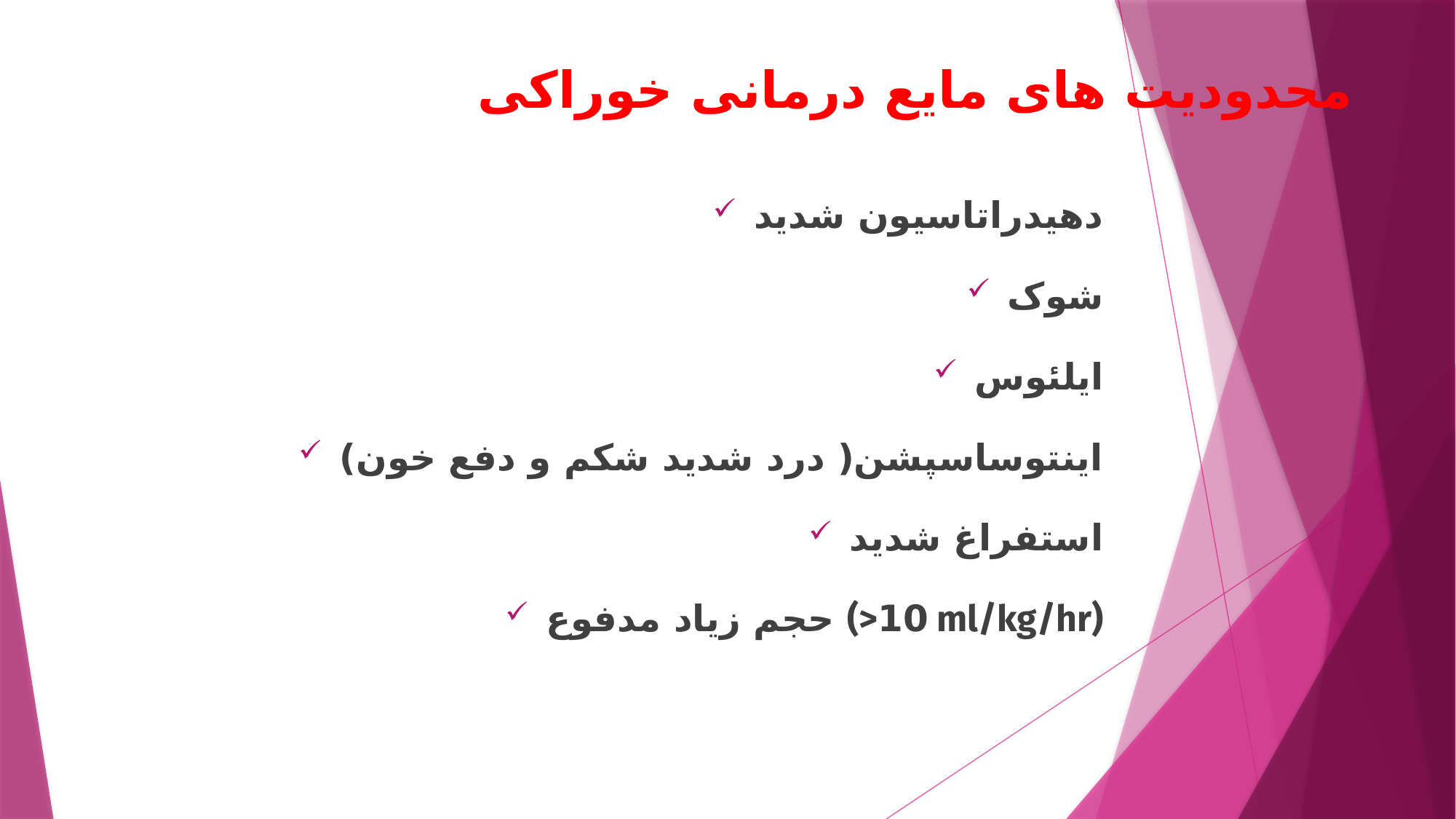

# محدودیت های مایع درمانی خوراکی
دهیدراتاسیون شدید
شوک
ایلئوس
اینتوساسپشن( درد شدید شکم و دفع خون)
استفراغ شدید
حجم زیاد مدفوع (>10 ml/kg/hr)